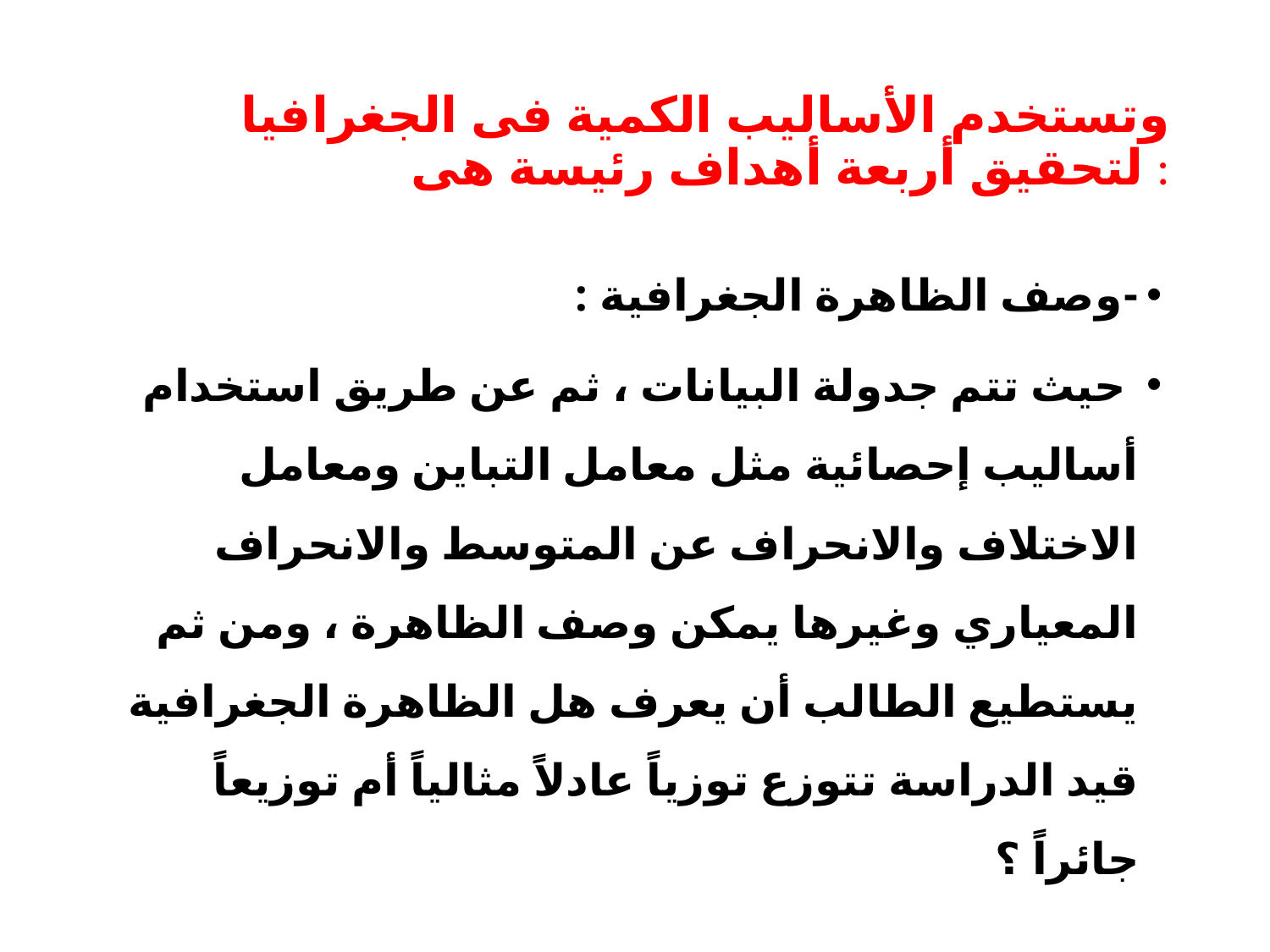

# وتستخدم الأساليب الكمية فى الجغرافيا لتحقيق أربعة أهداف رئيسة هى :
-	وصف الظاهرة الجغرافية :
 حيث تتم جدولة البيانات ، ثم عن طريق استخدام أساليب إحصائية مثل معامل التباين ومعامل الاختلاف والانحراف عن المتوسط والانحراف المعياري وغيرها يمكن وصف الظاهرة ، ومن ثم يستطيع الطالب أن يعرف هل الظاهرة الجغرافية قيد الدراسة تتوزع توزياً عادلاً مثالياً أم توزيعاً جائراً ؟